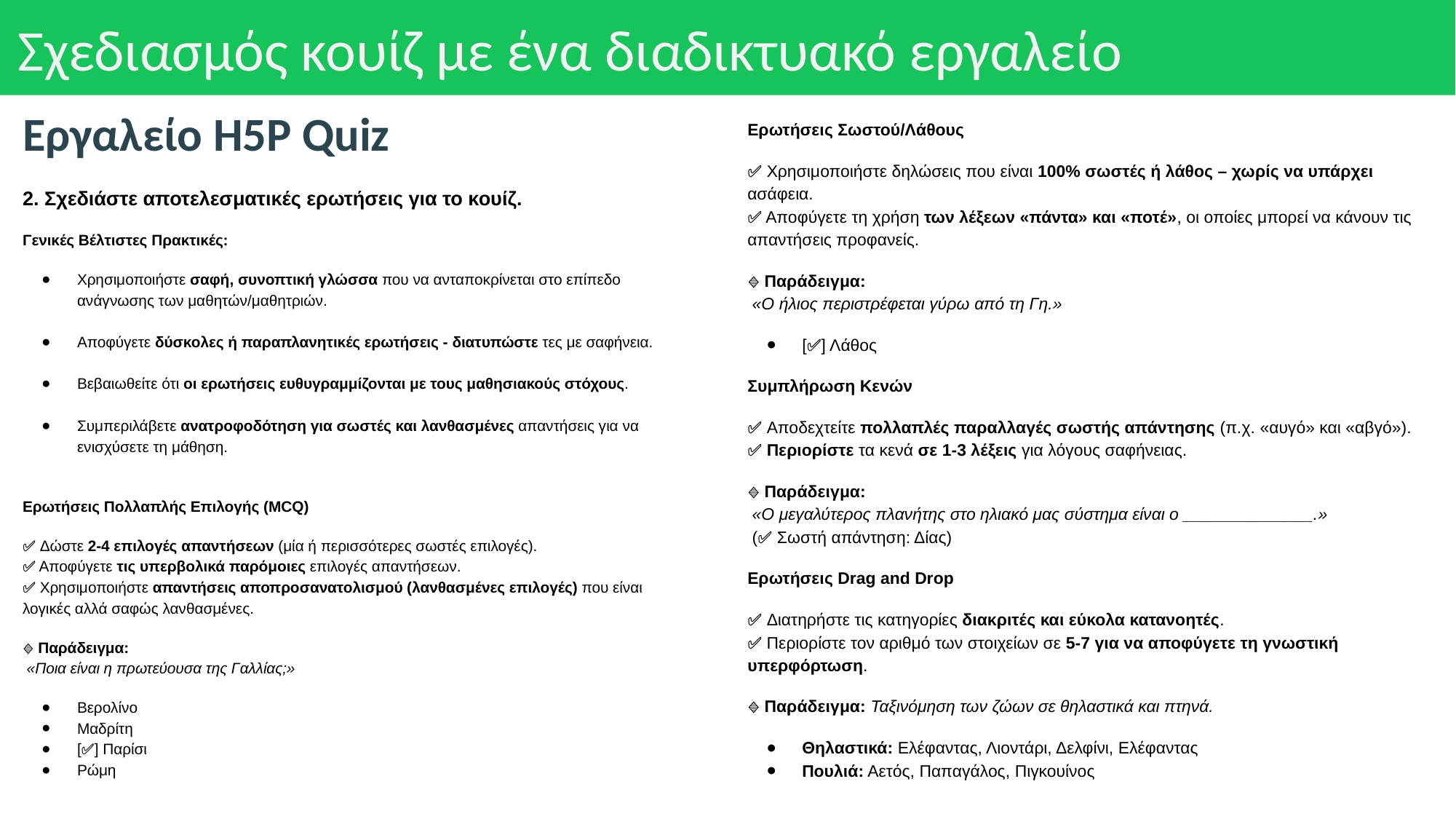

# Σχεδιασμός κουίζ με ένα διαδικτυακό εργαλείο
Εργαλείο H5P Quiz
2. Σχεδιάστε αποτελεσματικές ερωτήσεις για το κουίζ.
Γενικές Βέλτιστες Πρακτικές:
Χρησιμοποιήστε σαφή, συνοπτική γλώσσα που να ανταποκρίνεται στο επίπεδο ανάγνωσης των μαθητών/μαθητριών.
Αποφύγετε δύσκολες ή παραπλανητικές ερωτήσεις - διατυπώστε τες με σαφήνεια.
Βεβαιωθείτε ότι οι ερωτήσεις ευθυγραμμίζονται με τους μαθησιακούς στόχους.
Συμπεριλάβετε ανατροφοδότηση για σωστές και λανθασμένες απαντήσεις για να ενισχύσετε τη μάθηση.
Ερωτήσεις Πολλαπλής Επιλογής (MCQ)
✅ Δώστε 2-4 επιλογές απαντήσεων (μία ή περισσότερες σωστές επιλογές).
✅ Αποφύγετε τις υπερβολικά παρόμοιες επιλογές απαντήσεων.
✅ Χρησιμοποιήστε απαντήσεις αποπροσανατολισμού (λανθασμένες επιλογές) που είναι λογικές αλλά σαφώς λανθασμένες.
🔹 Παράδειγμα:
 «Ποια είναι η πρωτεύουσα της Γαλλίας;»
Βερολίνο
Μαδρίτη
[✅] Παρίσι
Ρώμη

Ερωτήσεις Σωστού/Λάθους
✅ Χρησιμοποιήστε δηλώσεις που είναι 100% σωστές ή λάθος – χωρίς να υπάρχει ασάφεια.
✅ Αποφύγετε τη χρήση των λέξεων «πάντα» και «ποτέ», οι οποίες μπορεί να κάνουν τις απαντήσεις προφανείς.
🔹 Παράδειγμα:
 «Ο ήλιος περιστρέφεται γύρω από τη Γη.»
[✅] Λάθος
Συμπλήρωση Κενών
✅ Αποδεχτείτε πολλαπλές παραλλαγές σωστής απάντησης (π.χ. «αυγό» και «αβγό»).
✅ Περιορίστε τα κενά σε 1-3 λέξεις για λόγους σαφήνειας.
🔹 Παράδειγμα:
 «Ο μεγαλύτερος πλανήτης στο ηλιακό μας σύστημα είναι ο ______________.»
 (✅ Σωστή απάντηση: Δίας)
Ερωτήσεις Drag and Drop
✅ Διατηρήστε τις κατηγορίες διακριτές και εύκολα κατανοητές.
✅ Περιορίστε τον αριθμό των στοιχείων σε 5-7 για να αποφύγετε τη γνωστική υπερφόρτωση.
🔹 Παράδειγμα: Ταξινόμηση των ζώων σε θηλαστικά και πτηνά.
Θηλαστικά: Ελέφαντας, Λιοντάρι, Δελφίνι, Ελέφαντας
Πουλιά: Αετός, Παπαγάλος, Πιγκουίνος